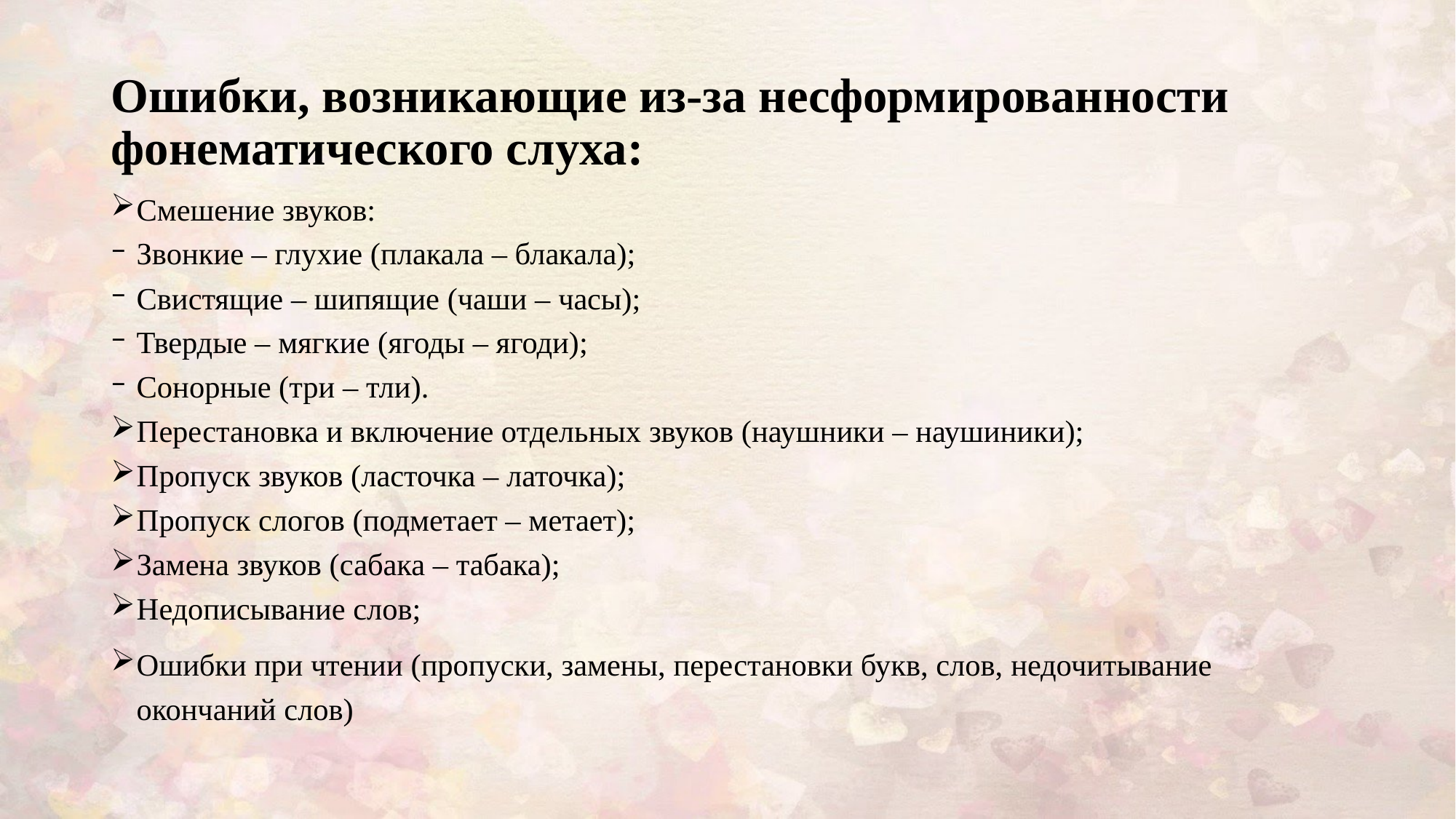

# Ошибки, возникающие из-за несформированности фонематического слуха:
Смешение звуков:
Звонкие – глухие (плакала – блакала);
Свистящие – шипящие (чаши – часы);
Твердые – мягкие (ягоды – ягоди);
Сонорные (три – тли).
Перестановка и включение отдельных звуков (наушники – наушиники);
Пропуск звуков (ласточка – латочка);
Пропуск слогов (подметает – метает);
Замена звуков (сабака – табака);
Недописывание слов;
Ошибки при чтении (пропуски, замены, перестановки букв, слов, недочитывание окончаний слов)